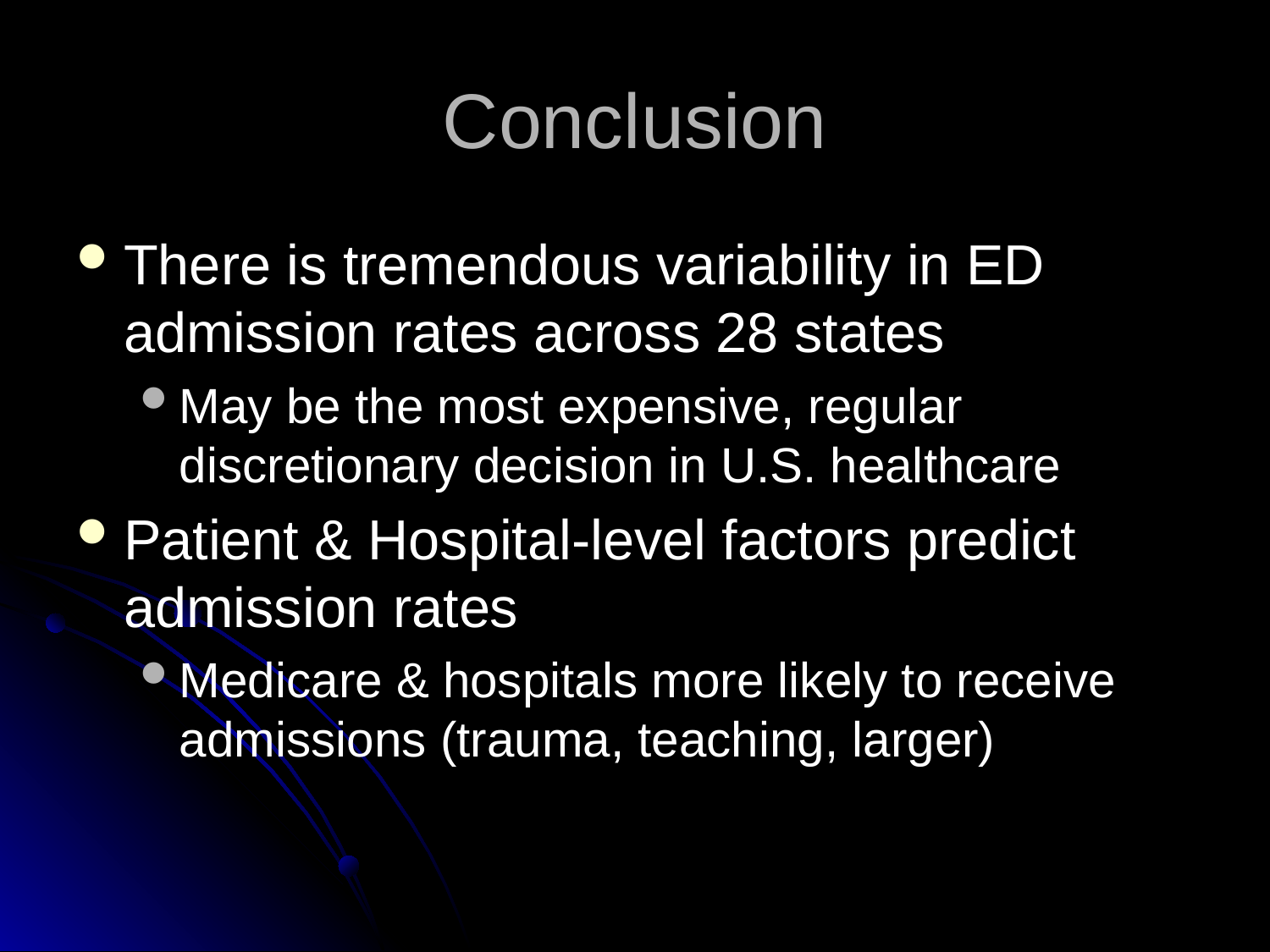

# Conclusion
There is tremendous variability in ED admission rates across 28 states
May be the most expensive, regular discretionary decision in U.S. healthcare
Patient & Hospital-level factors predict admission rates
Medicare & hospitals more likely to receive admissions (trauma, teaching, larger)